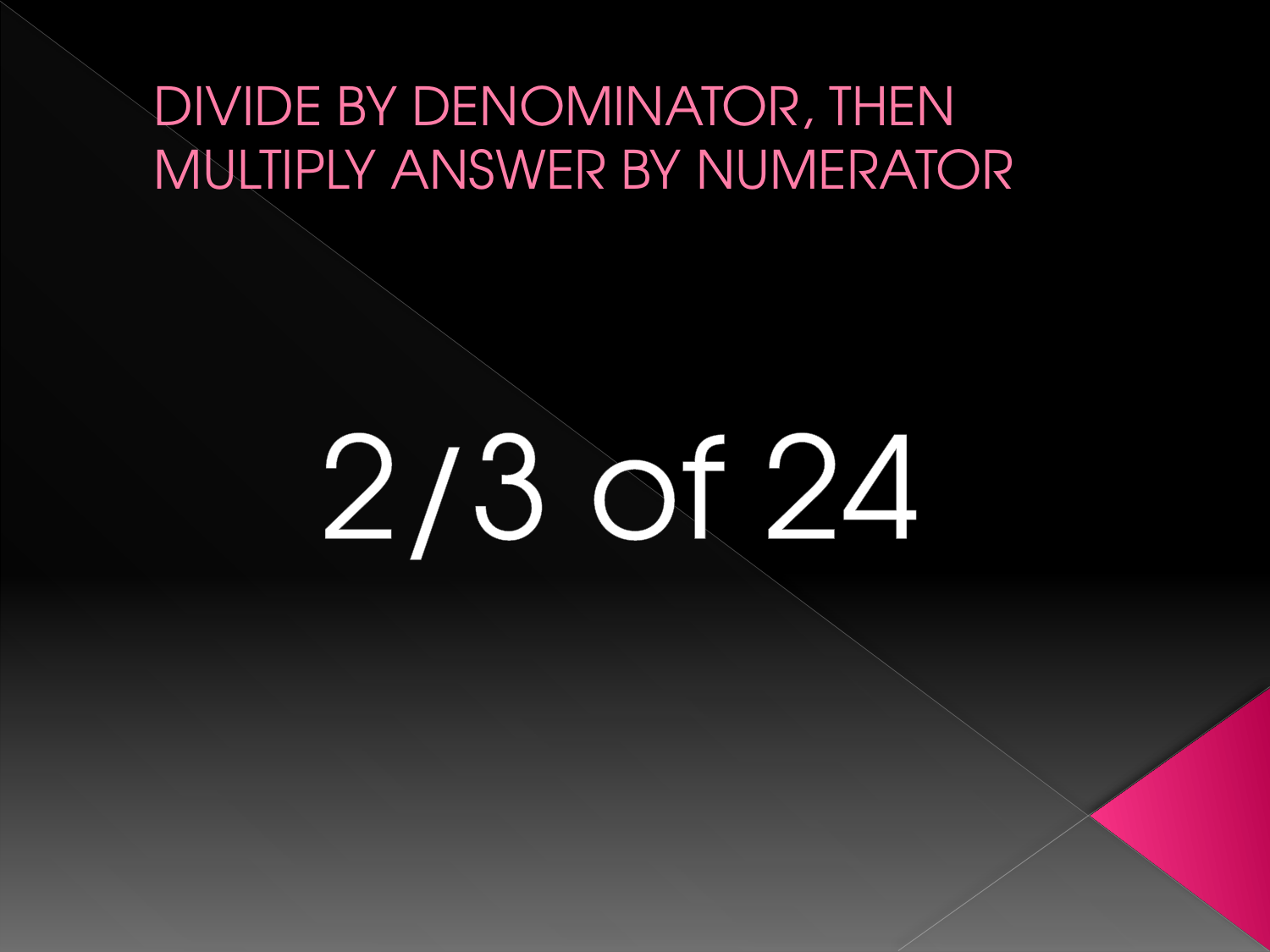

# DIVIDE BY DENOMINATOR, THEN MULTIPLY ANSWER BY NUMERATOR
2/3 of 24